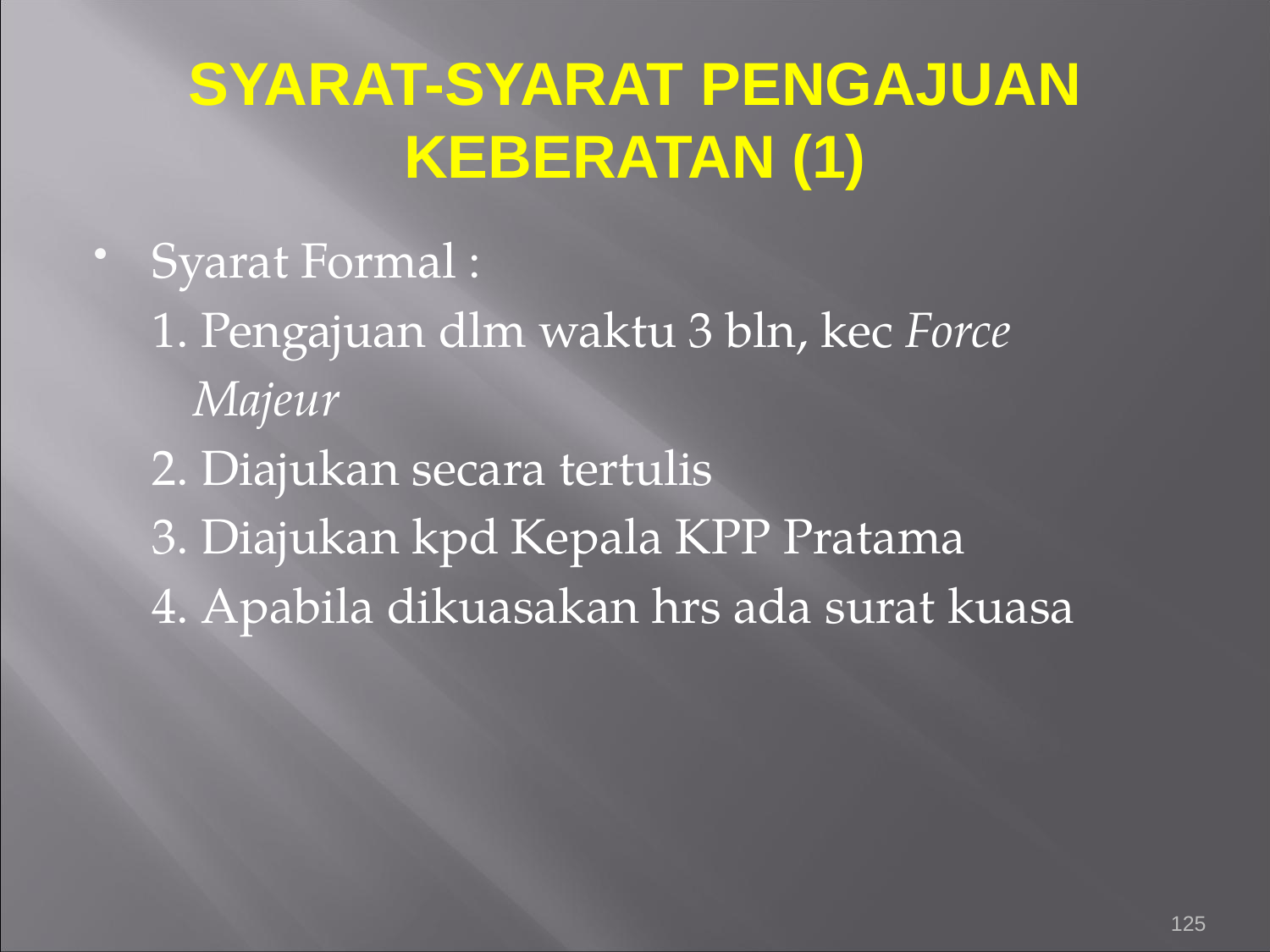

SYARAT-SYARAT PENGAJUAN KEBERATAN (1)
Syarat Formal :
	1. Pengajuan dlm waktu 3 bln, kec Force
        Majeur
	2. Diajukan secara tertulis
	3. Diajukan kpd Kepala KPP Pratama
	4. Apabila dikuasakan hrs ada surat kuasa
125